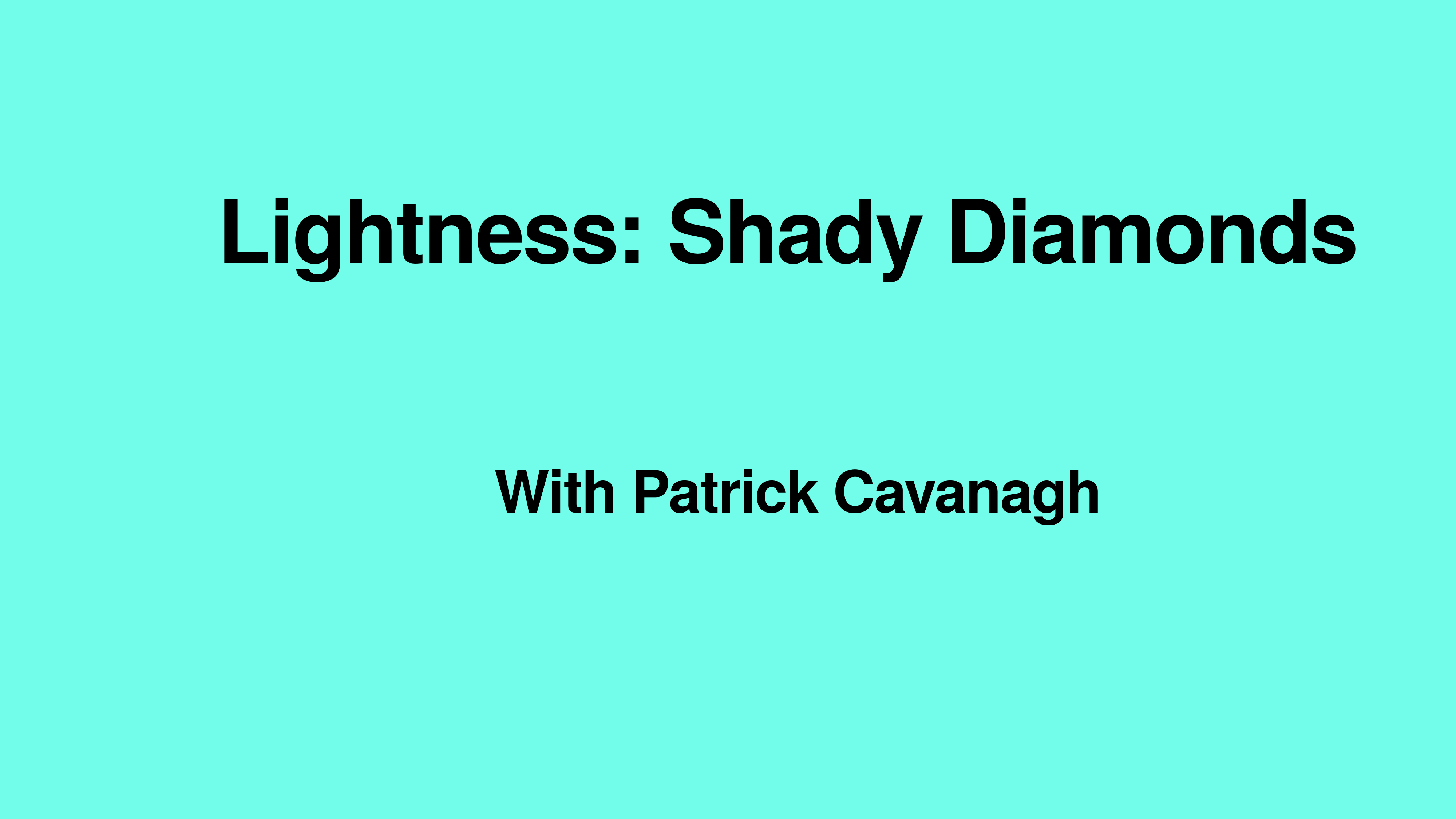

# Lightness: Shady Diamonds

With Patrick Cavanagh